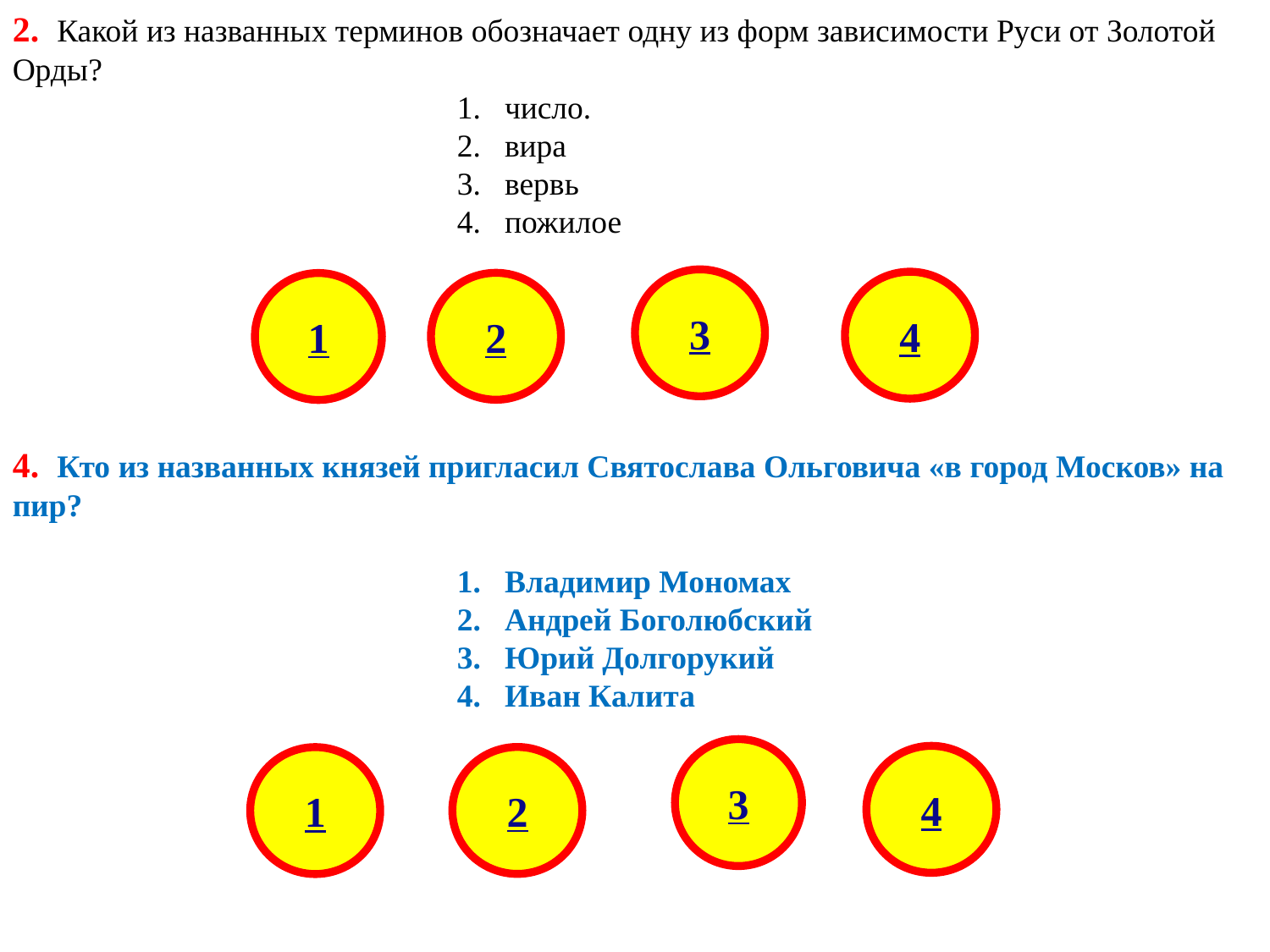

2.  Какой из названных терминов обозначает одну из форм зависимости Руси от Золотой Орды?
число.
вира
вервь
пожилое
3
4
2
1
4.  Кто из названных князей пригласил Святослава Ольговича «в город Москов» на пир?

Владимир Мономах
Андрей Боголюбский
Юрий Долгорукий
Иван Калита
3
4
2
1